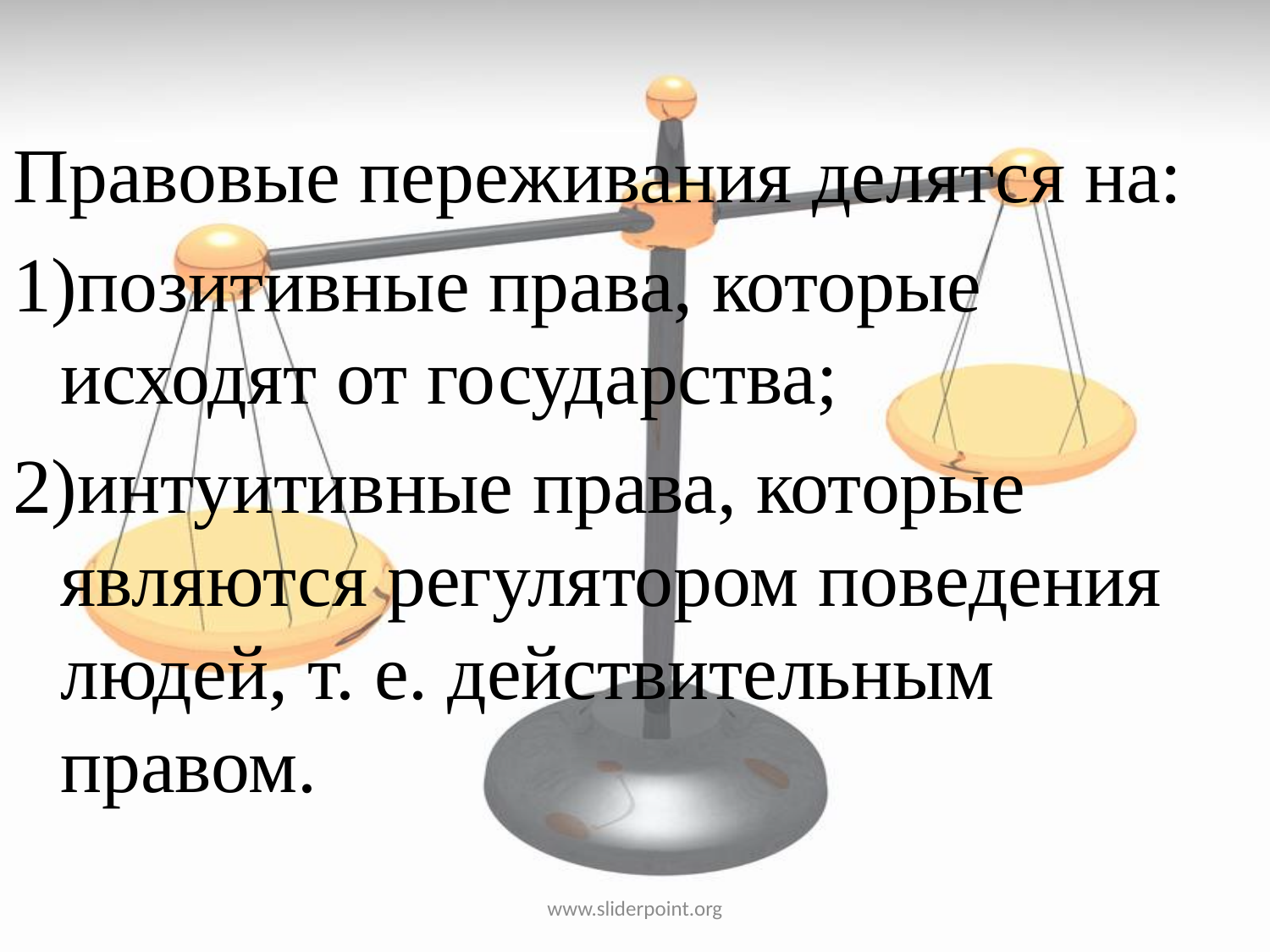

Правовые переживания делятся на:
1)позитивные права, которые исходят от государства;
2)интуитивные права, которые являются регулятором поведения людей, т. е. действительным правом.

www.sliderpoint.org